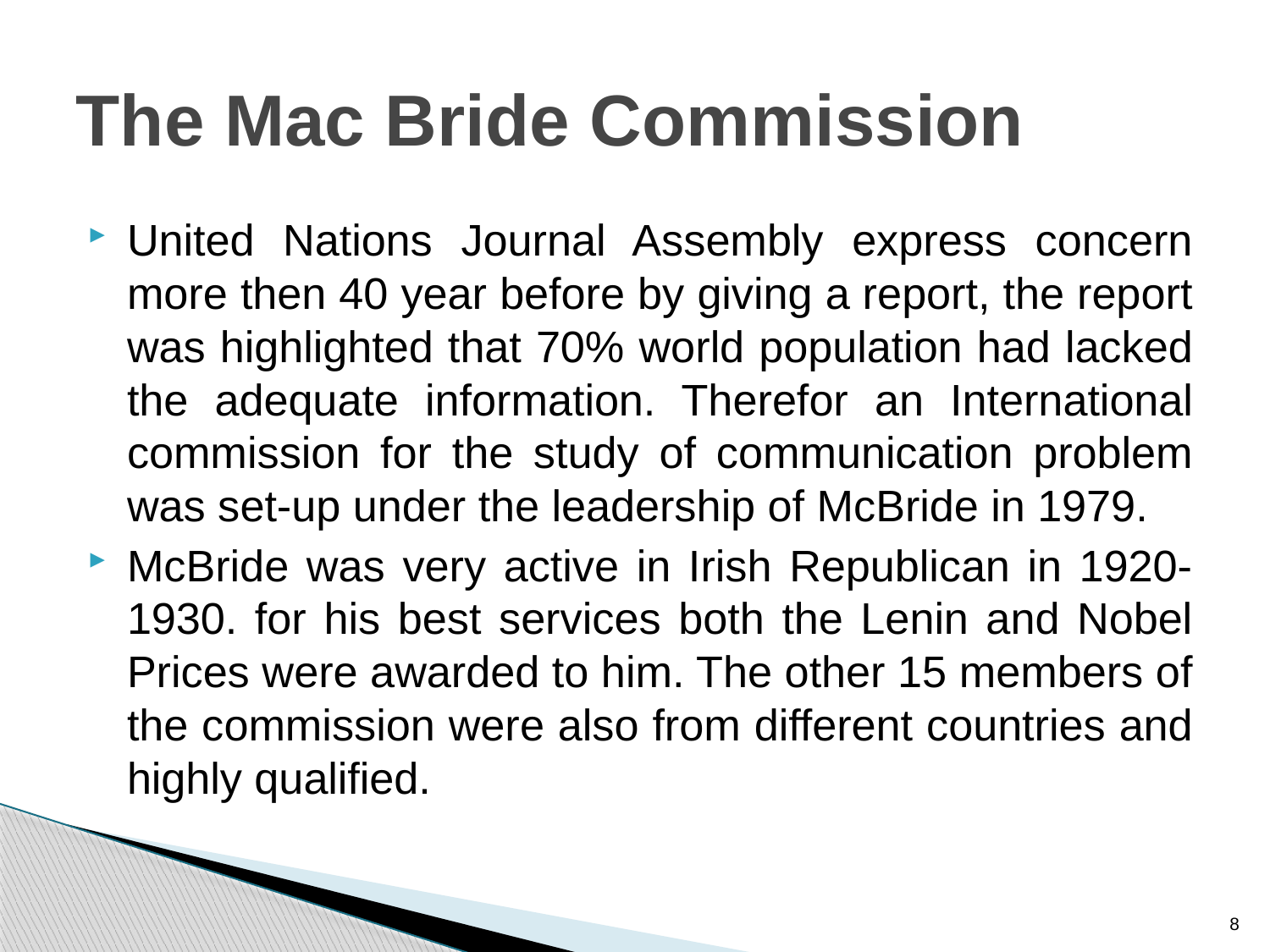

# The Mac Bride Commission
United Nations Journal Assembly express concern more then 40 year before by giving a report, the report was highlighted that 70% world population had lacked the adequate information. Therefor an International commission for the study of communication problem was set-up under the leadership of McBride in 1979.
McBride was very active in Irish Republican in 1920- 1930. for his best services both the Lenin and Nobel Prices were awarded to him. The other 15 members of the commission were also from different countries and highly qualified.
8